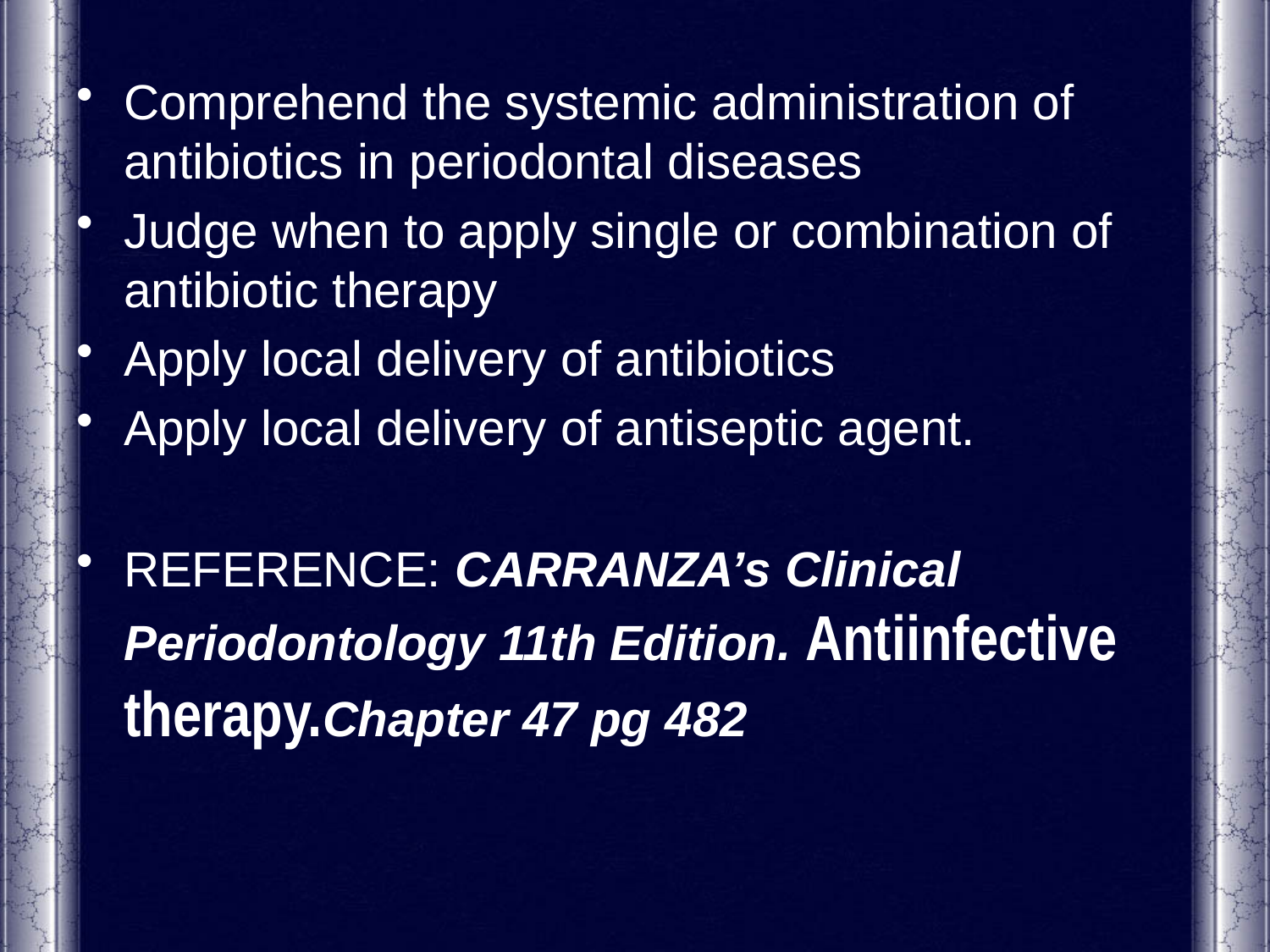

Comprehend the systemic administration of antibiotics in periodontal diseases
Judge when to apply single or combination of antibiotic therapy
Apply local delivery of antibiotics
Apply local delivery of antiseptic agent.

REFERENCE: CARRANZA’s Clinical Periodontology 11th Edition. Antiinfective therapy.Chapter 47 pg 482